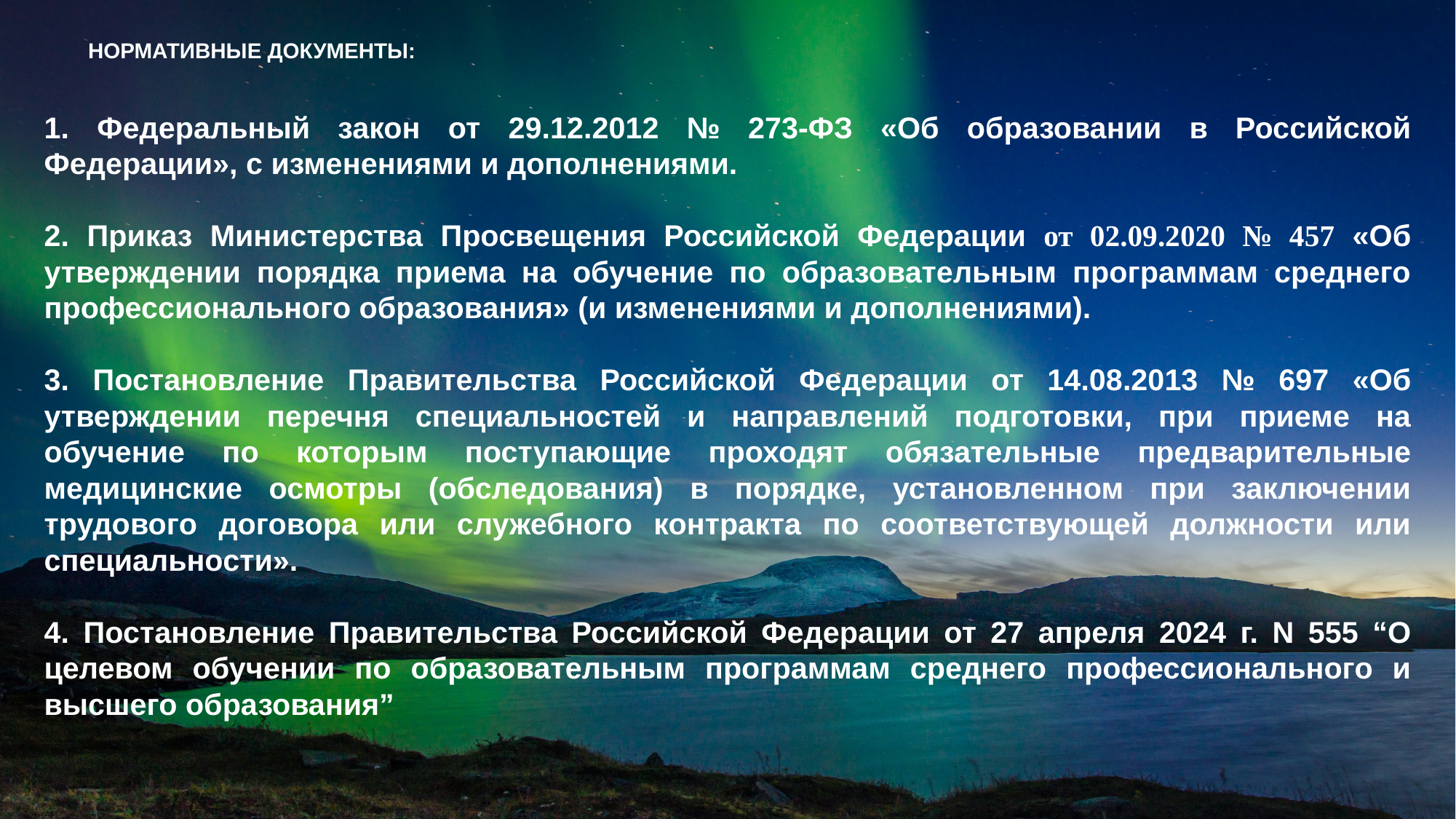

# НОРМАТИВНЫЕ ДОКУМЕНТЫ:
1. Федеральный закон от 29.12.2012 № 273-ФЗ «Об образовании в Российской Федерации», с изменениями и дополнениями.

2. Приказ Министерства Просвещения Российской Федерации от 02.09.2020 № 457 «Об утверждении порядка приема на обучение по образовательным программам среднего профессионального образования» (и изменениями и дополнениями).

3. Постановление Правительства Российской Федерации от 14.08.2013 № 697 «Об утверждении перечня специальностей и направлений подготовки, при приеме на обучение по которым поступающие проходят обязательные предварительные медицинские осмотры (обследования) в порядке, установленном при заключении трудового договора или служебного контракта по соответствующей должности или специальности».

4. Постановление Правительства Российской Федерации от 27 апреля 2024 г. N 555 “О целевом обучении по образовательным программам среднего профессионального и высшего образования”